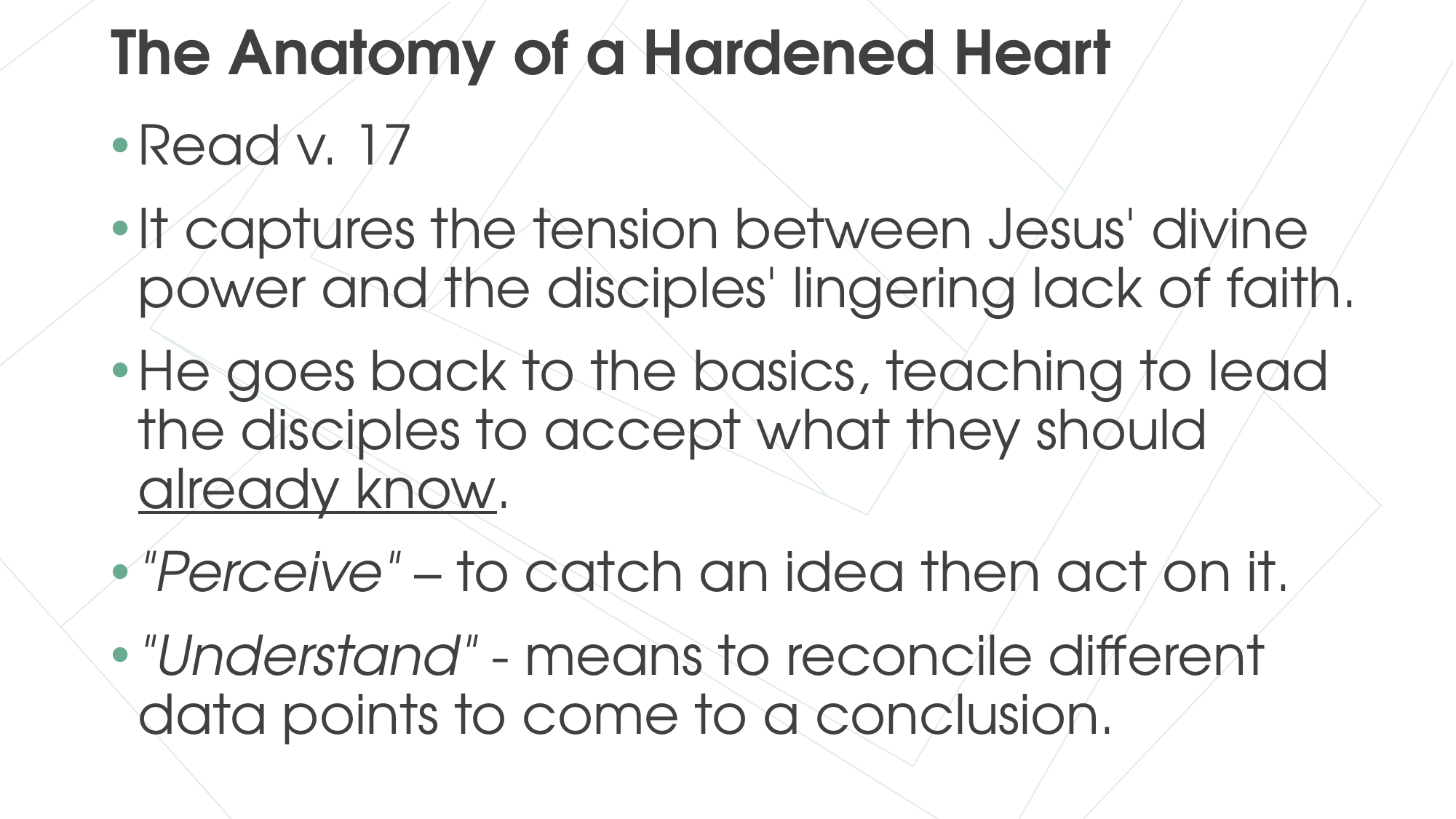

# The Anatomy of a Hardened Heart
Read v. 17
It captures the tension between Jesus' divine power and the disciples' lingering lack of faith.
He goes back to the basics, teaching to lead the disciples to accept what they should already know.
"Perceive" – to catch an idea then act on it.
"Understand" - means to reconcile different data points to come to a conclusion.